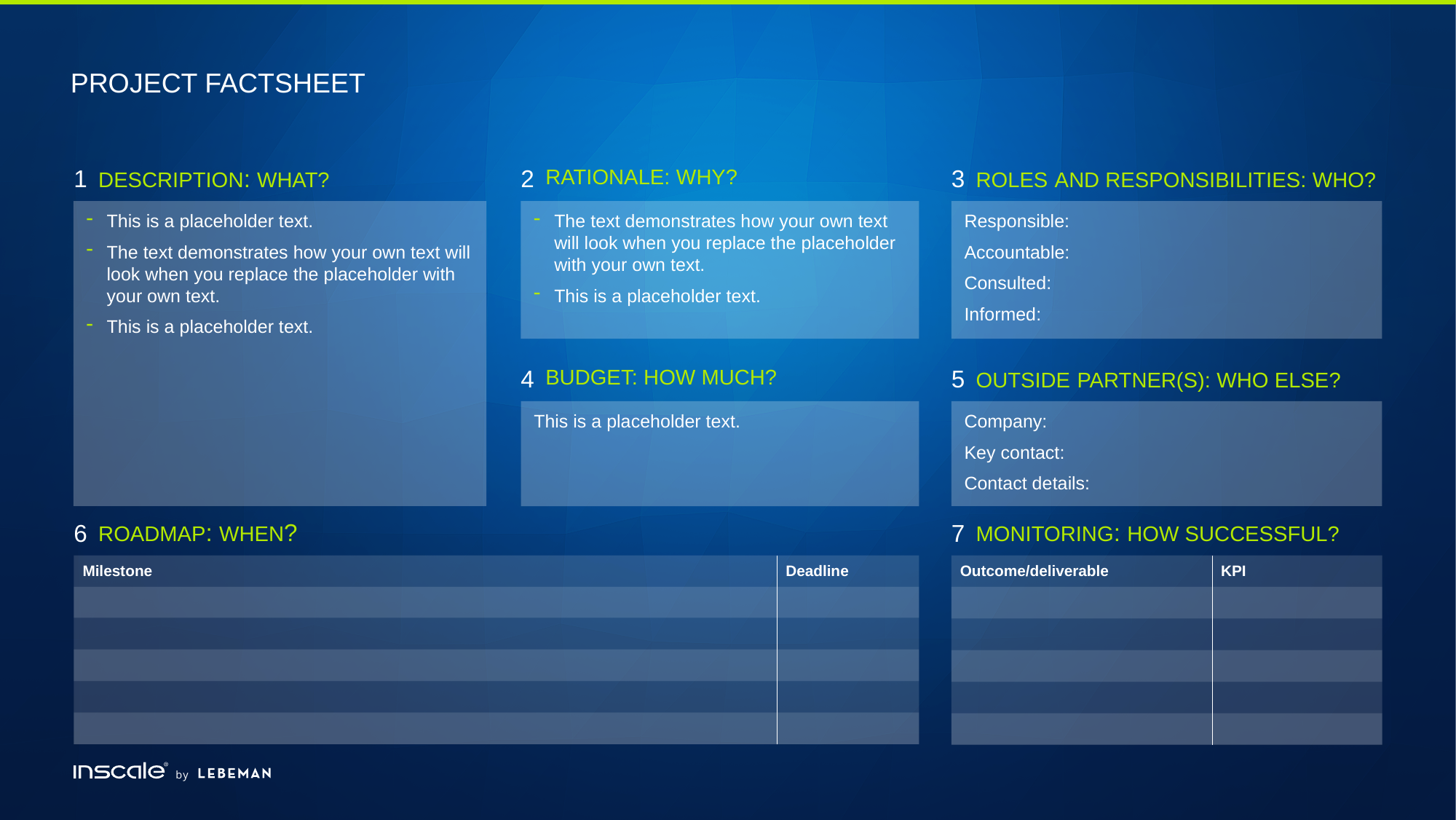

# Project factsheet

Description: what?
Rationale: why?
Roles and responsibilities: who?
1
2
3

This is a placeholder text.
The text demonstrates how your own text will look when you replace the placeholder with your own text.
This is a placeholder text.
The text demonstrates how your own text will look when you replace the placeholder with your own text.
This is a placeholder text.
Responsible:
Accountable:
Consulted:
Informed:
Budget: how much?
Outside partner(s): who else?
4
5
This is a placeholder text.
Company:
Key contact:
Contact details:
Monitoring: how successful?
Roadmap: when?
7
6
| Milestone | Deadline |
| --- | --- |
|  |  |
|  |  |
|  |  |
|  |  |
|  |  |
| Outcome/deliverable | KPI |
| --- | --- |
|  |  |
|  |  |
|  |  |
|  |  |
|  |  |